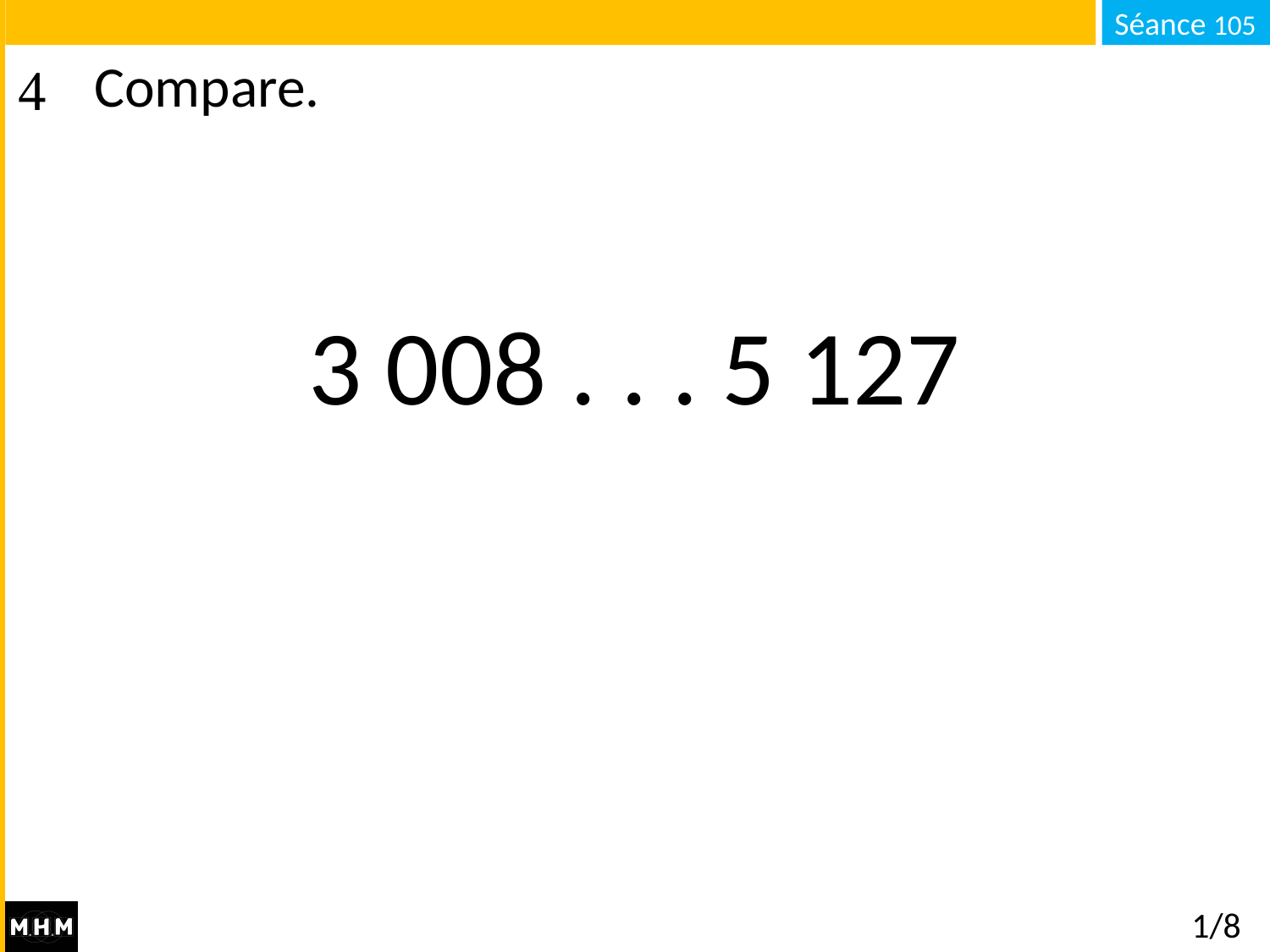

# Compare.
3 008 . . . 5 127
1/8